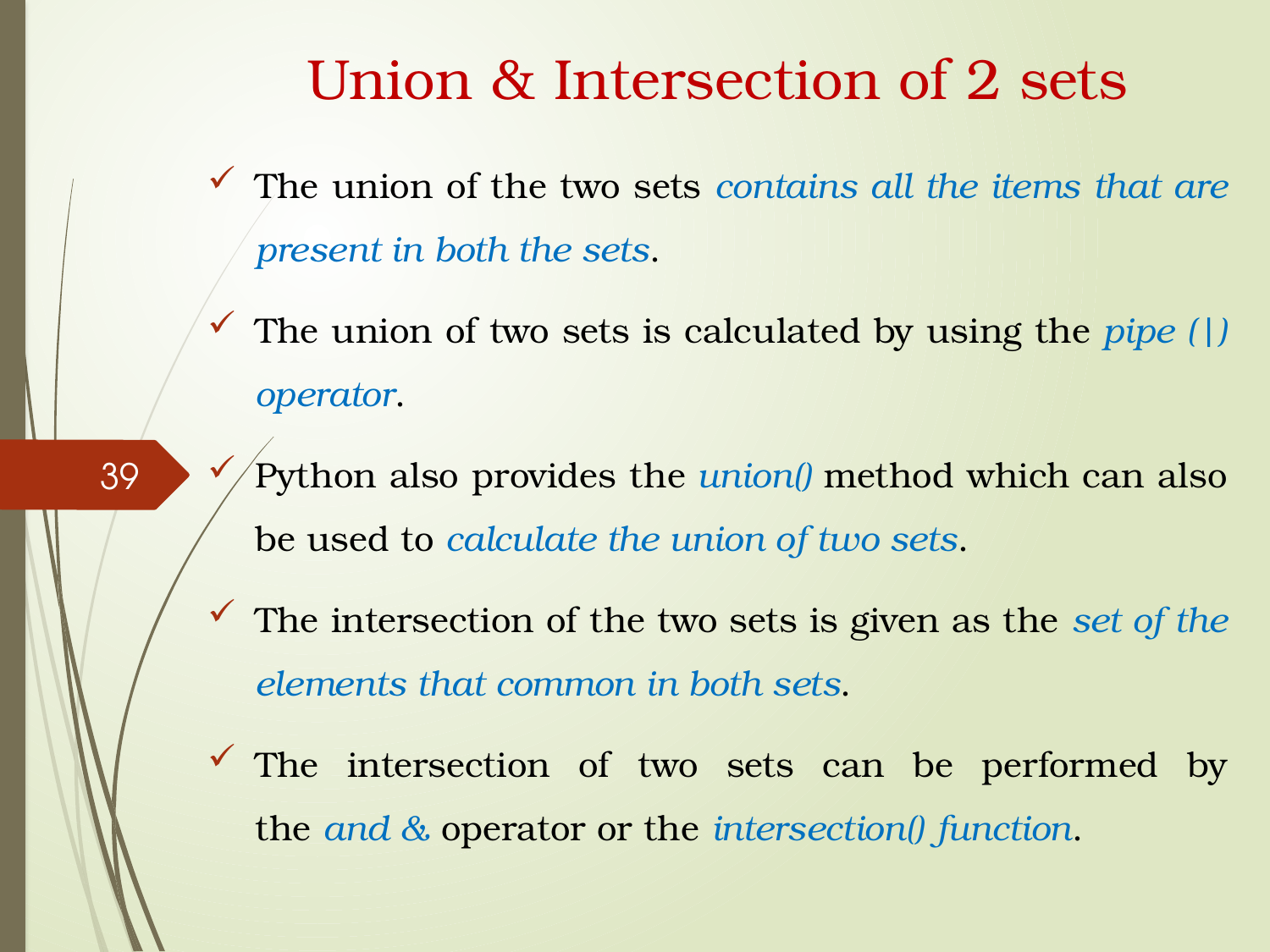

# Union & Intersection of 2 sets
The union of the two sets contains all the items that are present in both the sets.
The union of two sets is calculated by using the pipe (|) operator.
Python also provides the union() method which can also be used to calculate the union of two sets.
The intersection of the two sets is given as the set of the elements that common in both sets.
The intersection of two sets can be performed by the and & operator or the intersection() function.

39